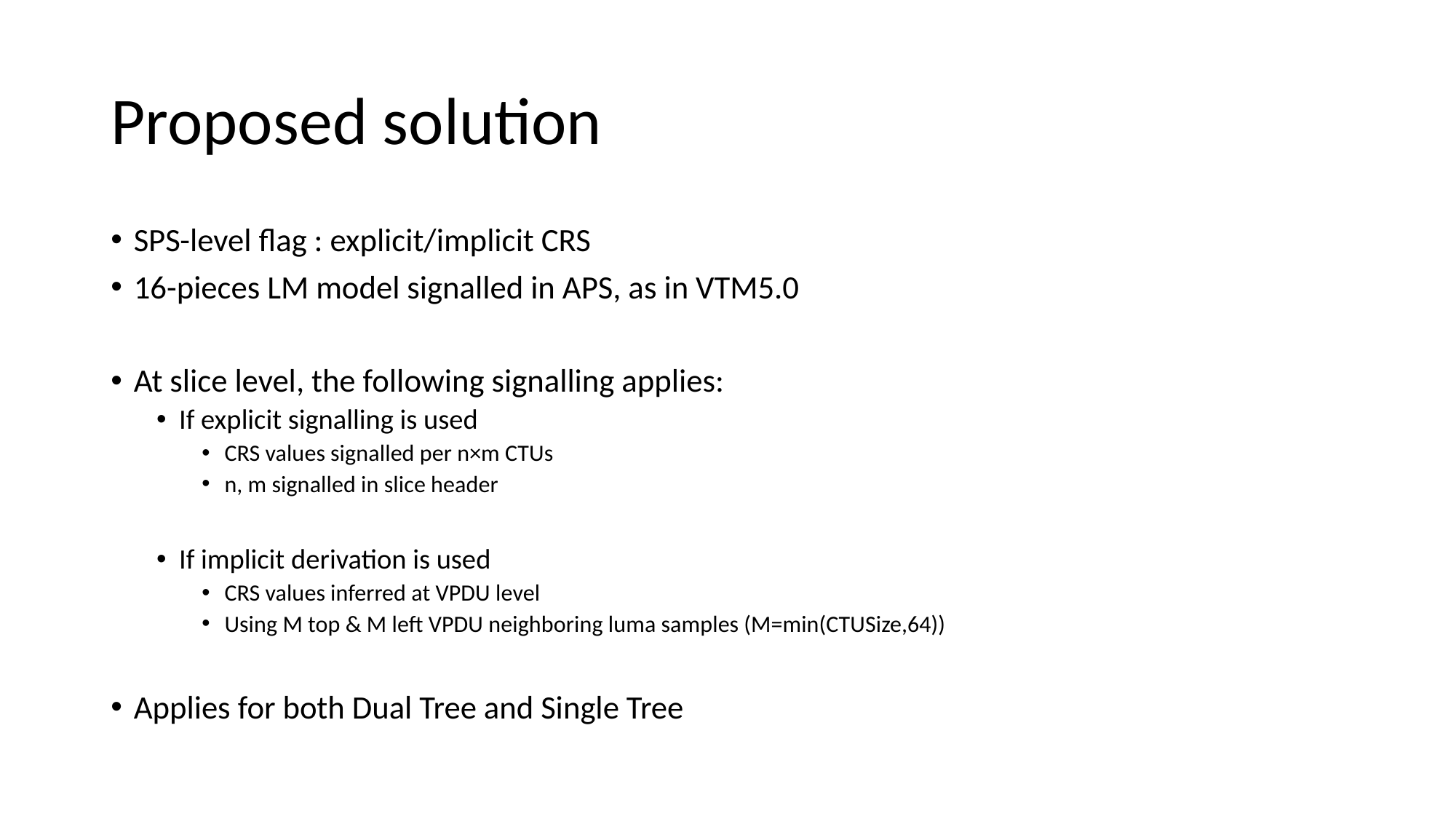

# Proposed solution
SPS-level flag : explicit/implicit CRS
16-pieces LM model signalled in APS, as in VTM5.0

At slice level, the following signalling applies:
If explicit signalling is used
CRS values signalled per n×m CTUs
n, m signalled in slice header

If implicit derivation is used
CRS values inferred at VPDU level
Using M top & M left VPDU neighboring luma samples (M=min(CTUSize,64))

Applies for both Dual Tree and Single Tree